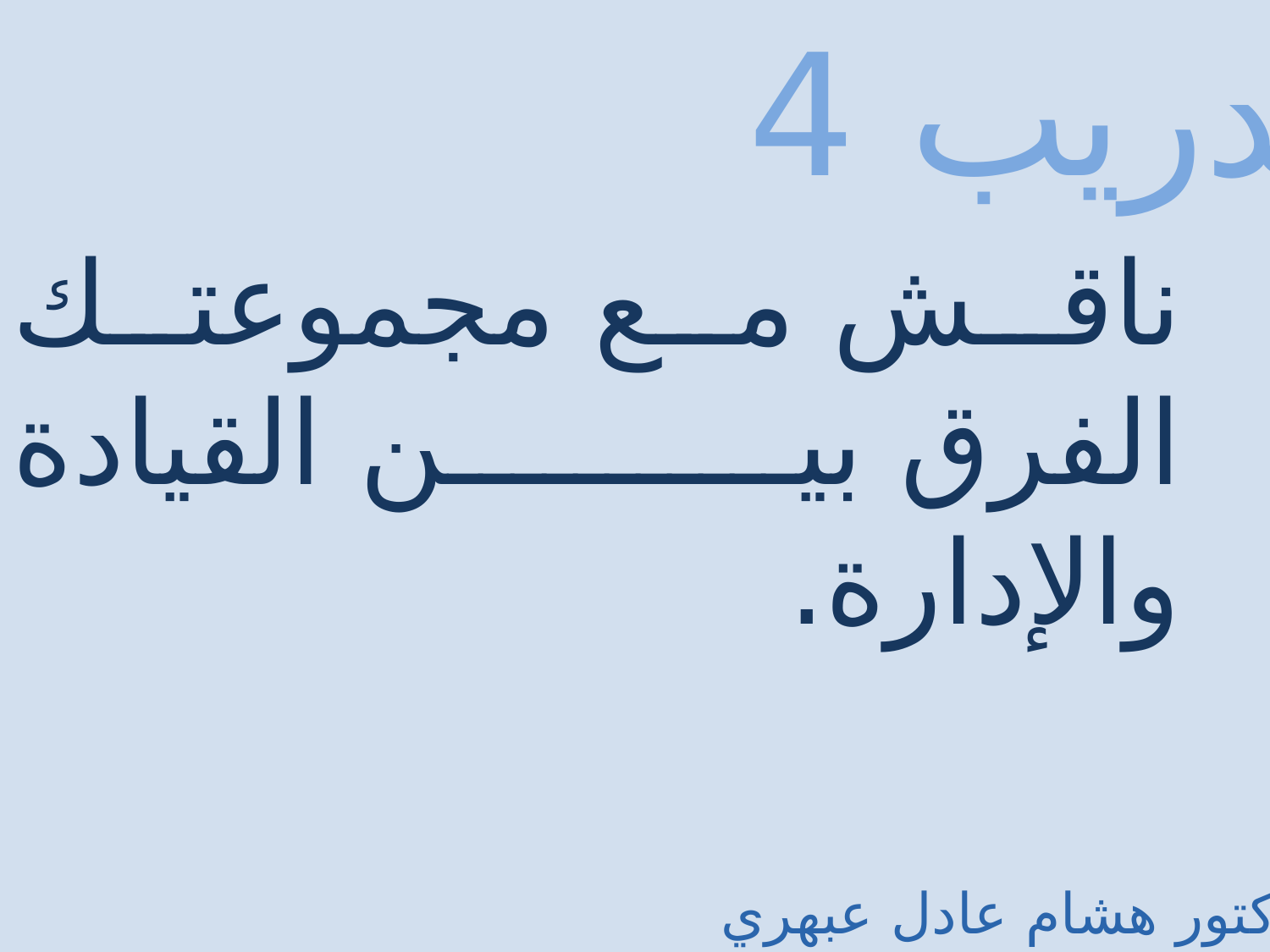

تدريب 4
ناقش مع مجموعتك الفرق بين القيادة والإدارة.
الدكتور هشام عادل عبهري